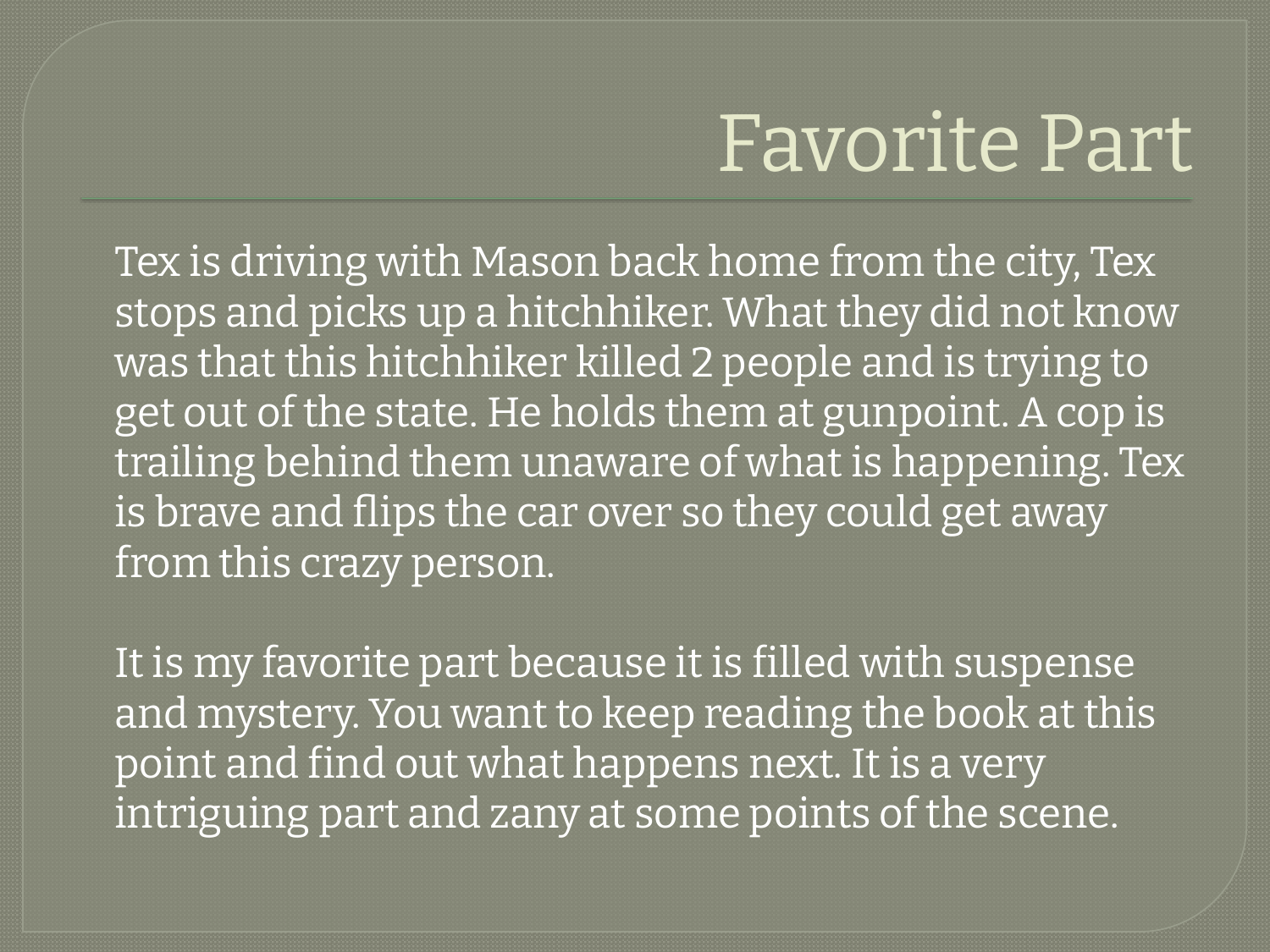

# Favorite Part
	Tex is driving with Mason back home from the city, Tex stops and picks up a hitchhiker. What they did not know was that this hitchhiker killed 2 people and is trying to get out of the state. He holds them at gunpoint. A cop is trailing behind them unaware of what is happening. Tex is brave and flips the car over so they could get away from this crazy person.

	It is my favorite part because it is filled with suspense and mystery. You want to keep reading the book at this point and find out what happens next. It is a very intriguing part and zany at some points of the scene.